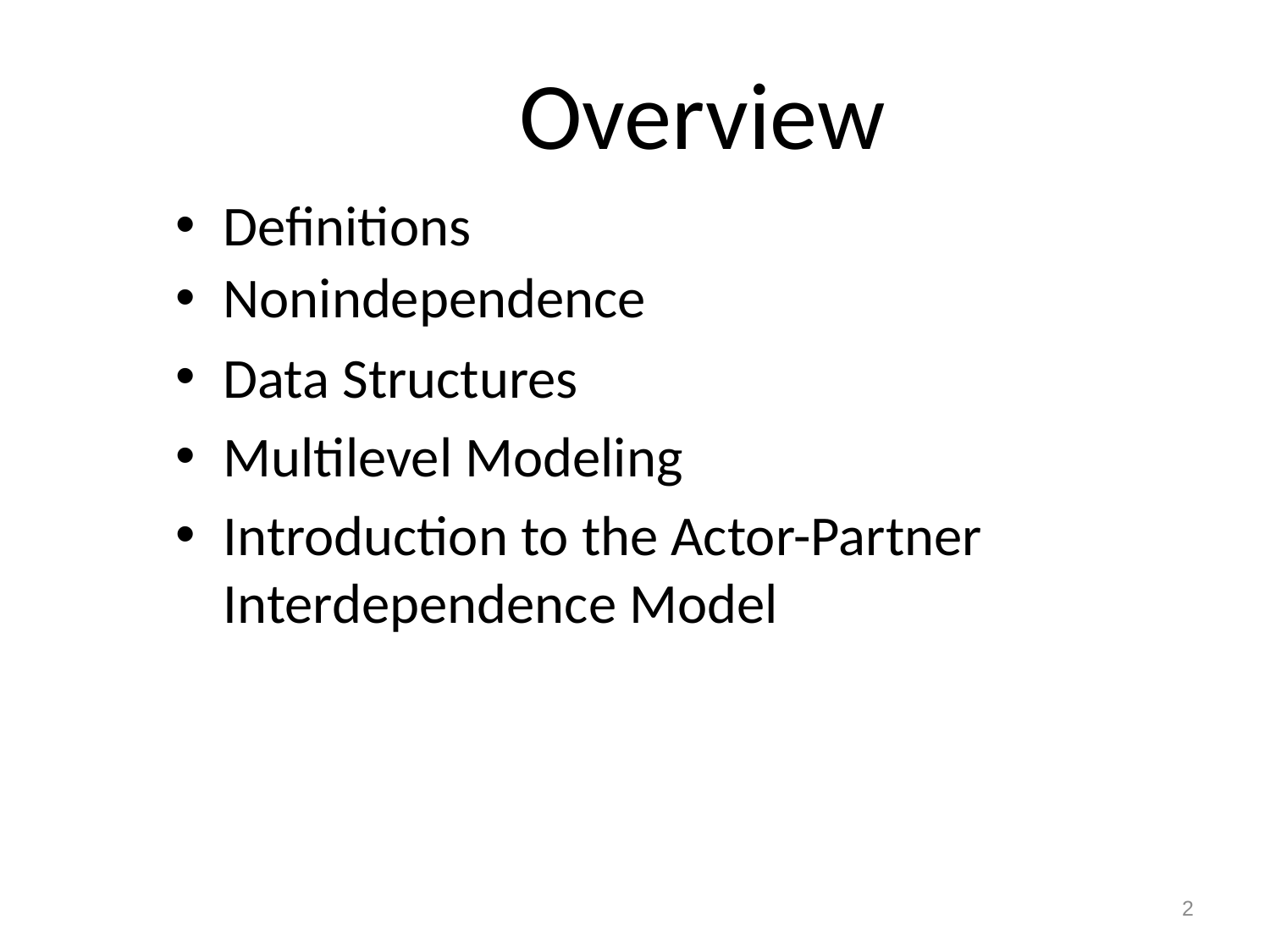

# Overview
Definitions
Nonindependence
Data Structures
Multilevel Modeling
Introduction to the Actor-Partner Interdependence Model

2